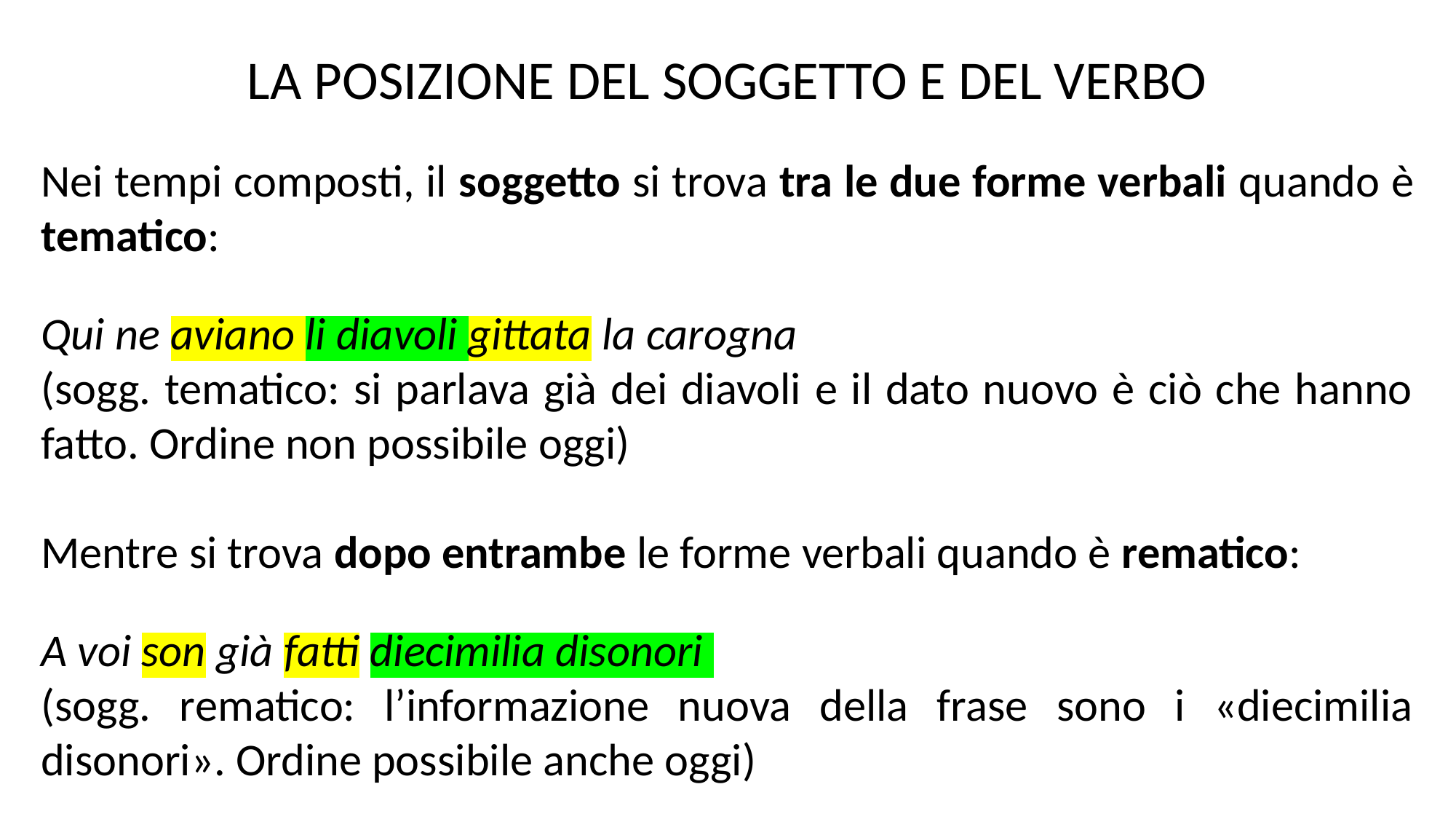

LA POSIZIONE DEL SOGGETTO E DEL VERBO
Nei tempi composti, il soggetto si trova tra le due forme verbali quando è tematico:

Qui ne aviano li diavoli gittata la carogna
(sogg. tematico: si parlava già dei diavoli e il dato nuovo è ciò che hanno fatto. Ordine non possibile oggi)

Mentre si trova dopo entrambe le forme verbali quando è rematico:

A voi son già fatti diecimilia disonori
(sogg. rematico: l’informazione nuova della frase sono i «diecimilia disonori». Ordine possibile anche oggi)